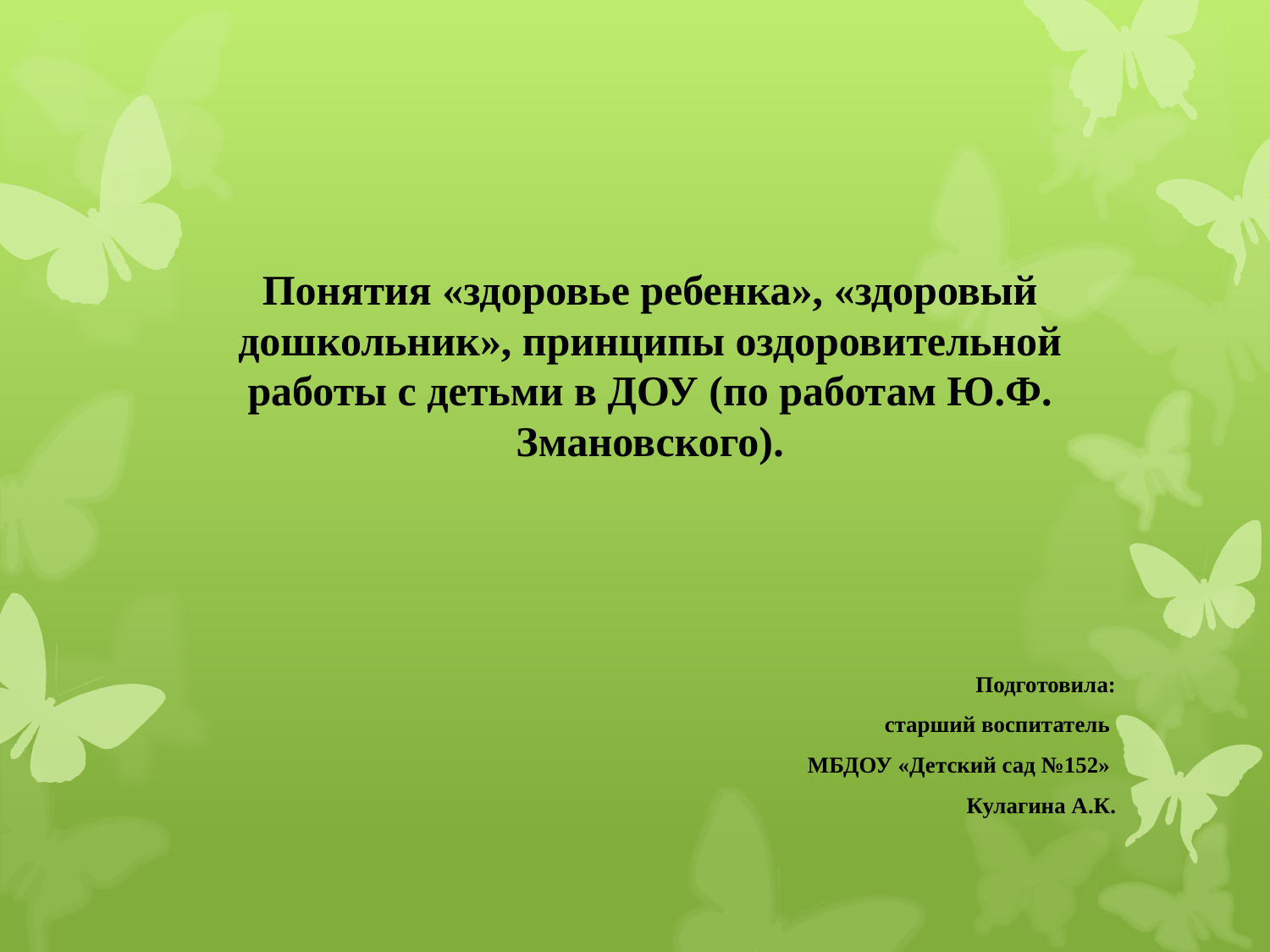

Понятия «здоровье ребенка», «здоровый дошкольник», принципы оздоровительной работы с детьми в ДОУ (по работам Ю.Ф. Змановского).
Подготовила:
 старший воспитатель
МБДОУ «Детский сад №152»
Кулагина А.К.